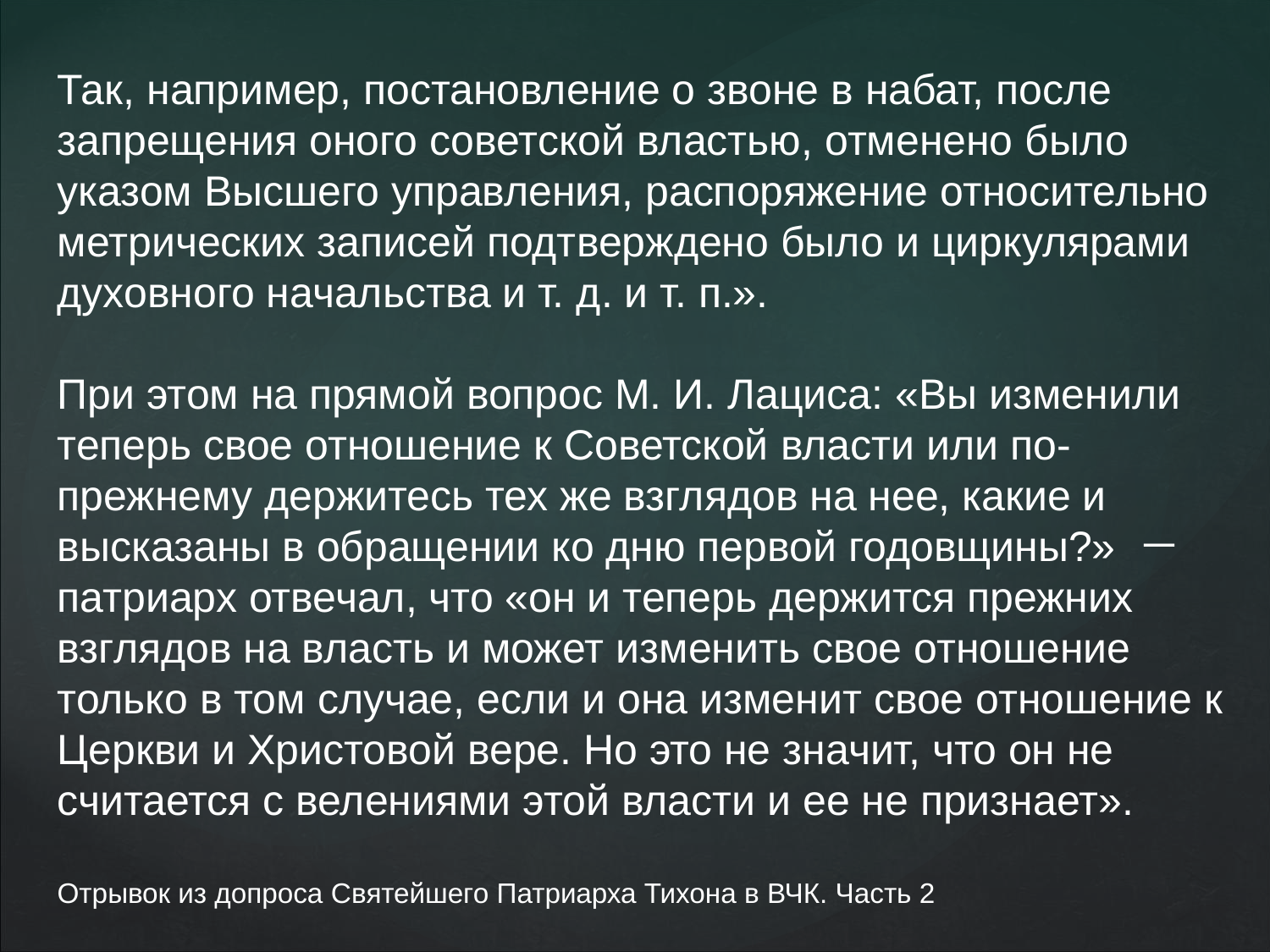

Так, например, постановление о звоне в набат, после запрещения оного советской властью, отменено было указом Высшего управления, распоряжение относительно метрических записей подтверждено было и циркулярами духовного начальства и т. д. и т. п.».

При этом на прямой вопрос М. И. Лациса: «Вы изменили теперь свое отношение к Советской власти или по-прежнему держитесь тех же взглядов на нее, какие и высказаны в обращении ко дню первой годовщины?» － патриарх отвечал, что «он и теперь держится прежних взглядов на власть и может изменить свое отношение только в том случае, если и она изменит свое отношение к Церкви и Христовой вере. Но это не значит, что он не считается с велениями этой власти и ее не признает».

Отрывок из допроса Святейшего Патриарха Тихона в ВЧК. Часть 2